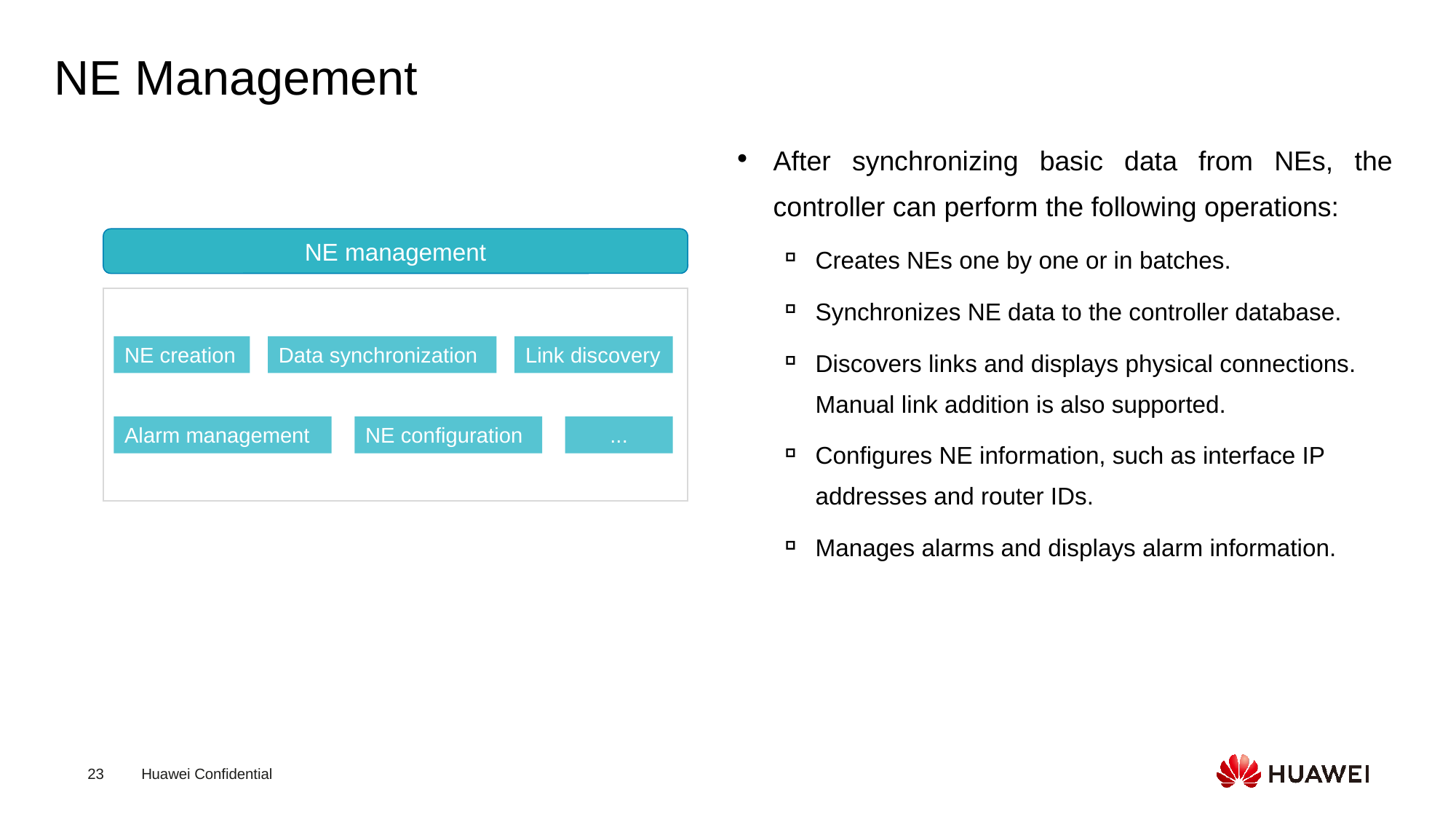

# NE Management
After synchronizing basic data from NEs, the controller can perform the following operations:
Creates NEs one by one or in batches.
Synchronizes NE data to the controller database.
Discovers links and displays physical connections. Manual link addition is also supported.
Configures NE information, such as interface IP addresses and router IDs.
Manages alarms and displays alarm information.
NE management

NE creation
Data synchronization
Link discovery
Alarm management
NE configuration
...